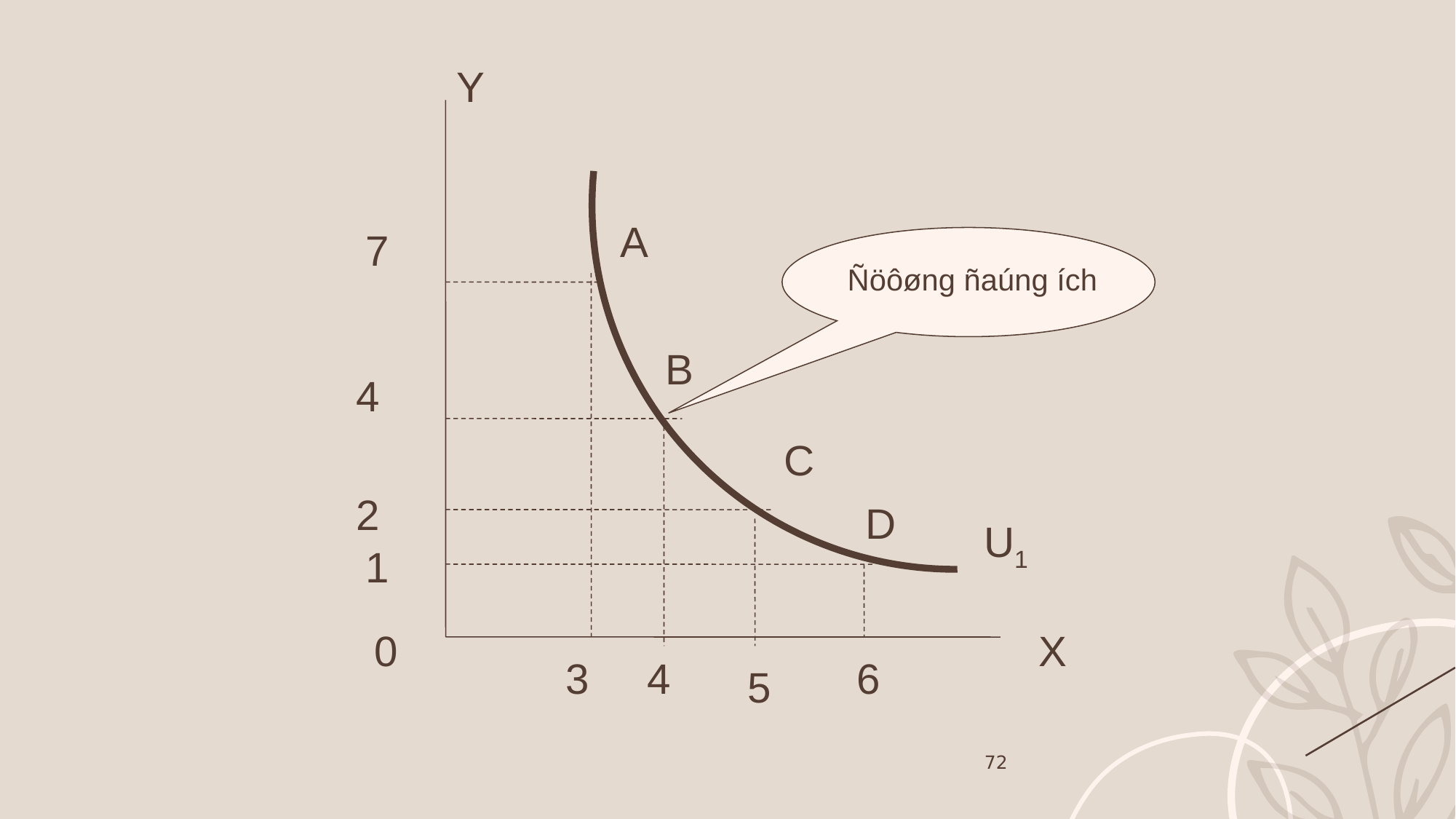

Y

A
7

Ñöôøng ñaúng ích

B
4

C
2
D

U1

1

0
X

3
4
6
5
72